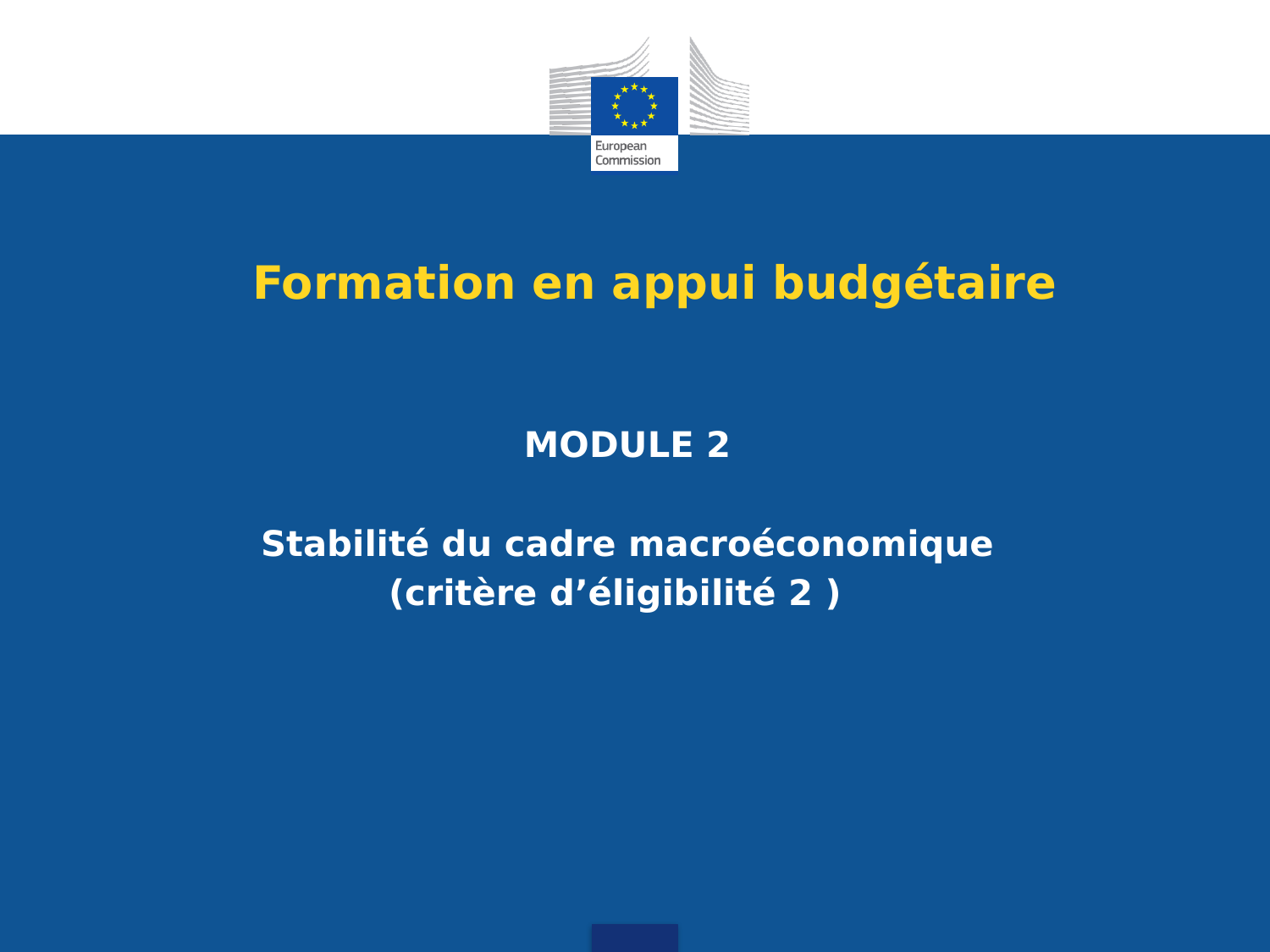

# Formation en appui budgétaire
MODULE 2

Stabilité du cadre macroéconomique
(critère d’éligibilité 2 )